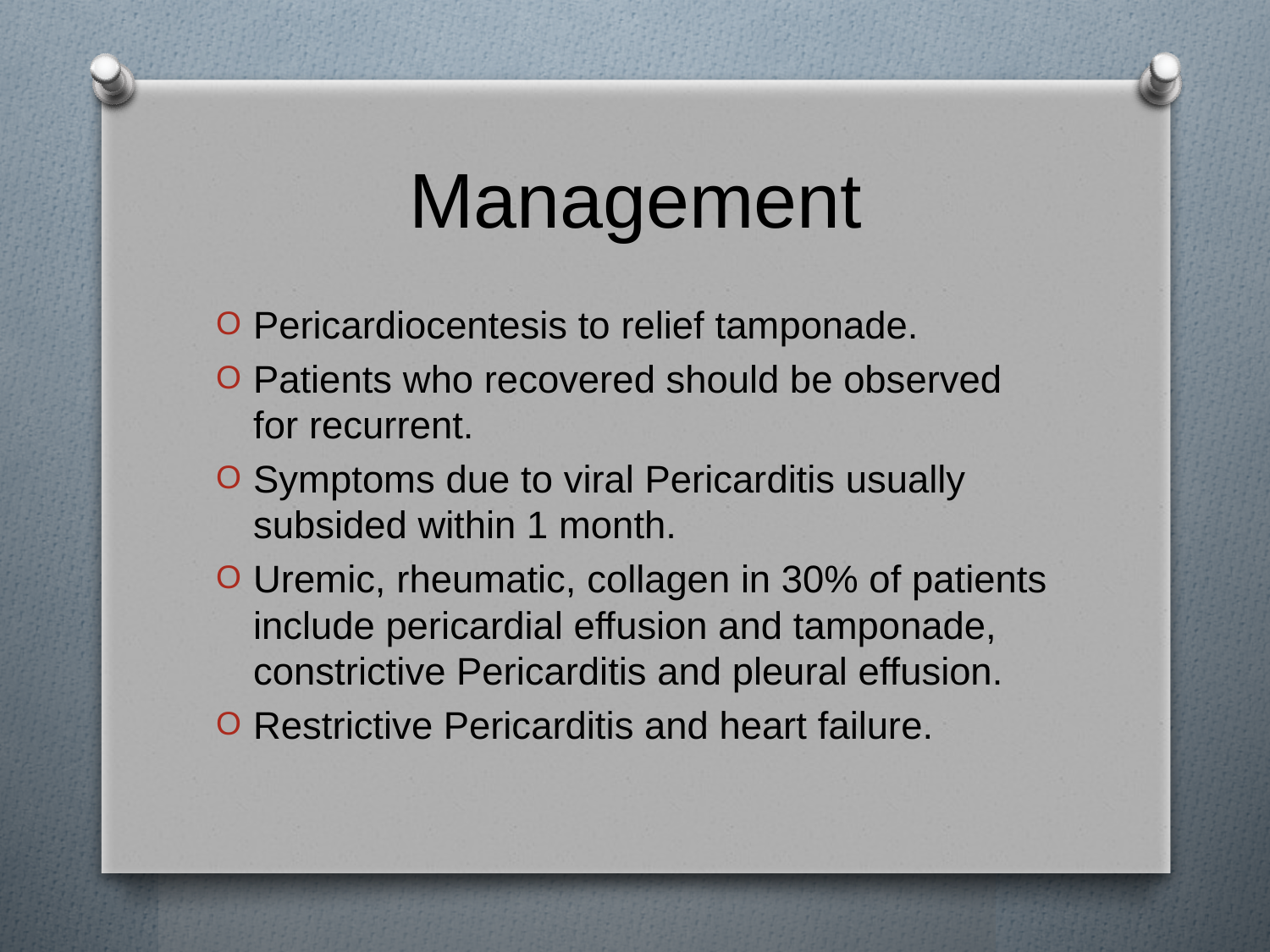

# Management
Pericardiocentesis to relief tamponade.
Patients who recovered should be observed for recurrent.
Symptoms due to viral Pericarditis usually subsided within 1 month.
Uremic, rheumatic, collagen in 30% of patients include pericardial effusion and tamponade, constrictive Pericarditis and pleural effusion.
Restrictive Pericarditis and heart failure.